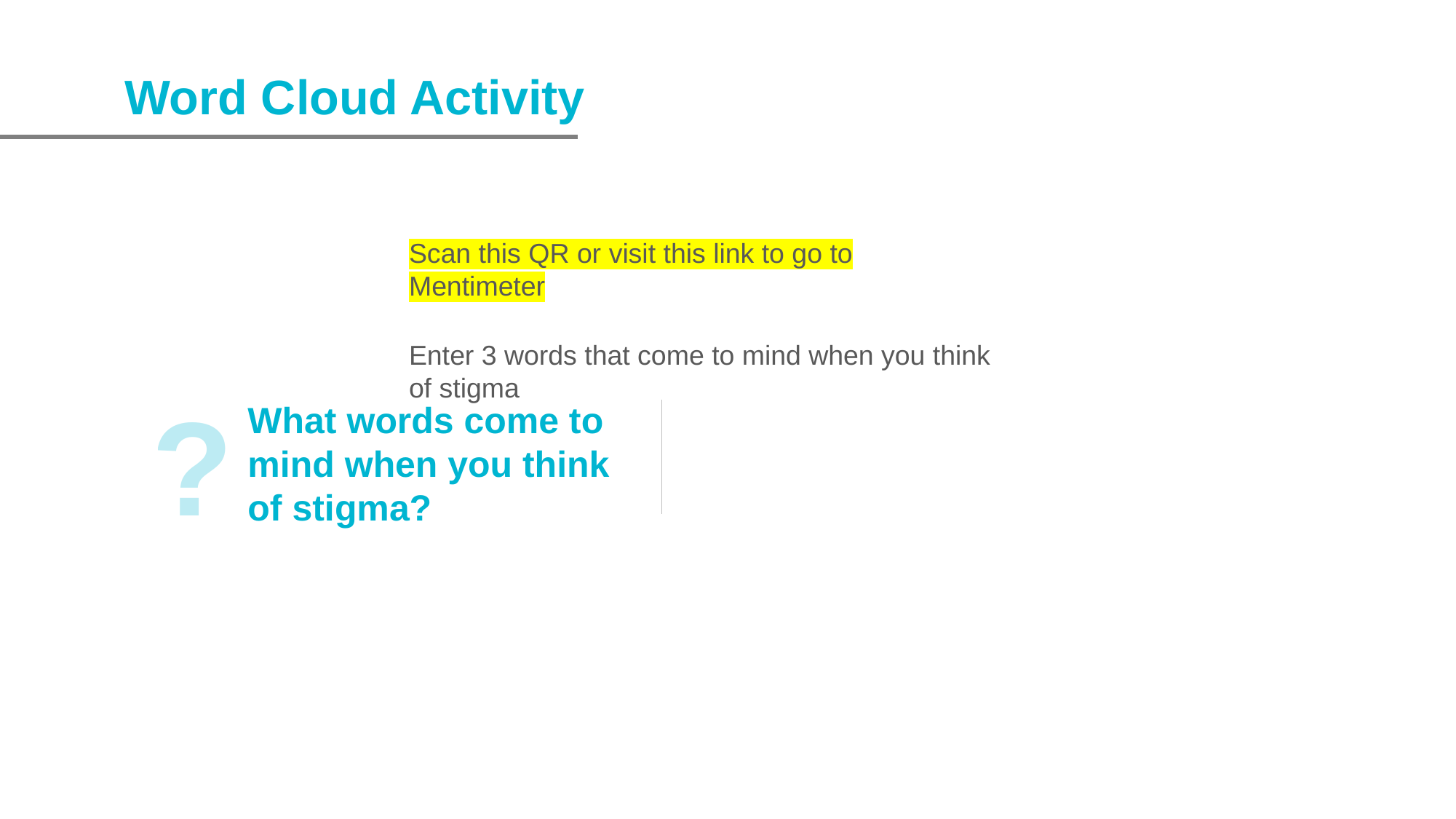

Scan this QR or visit this link to go to Mentimeter
Enter 3 words that come to mind when you think of stigma